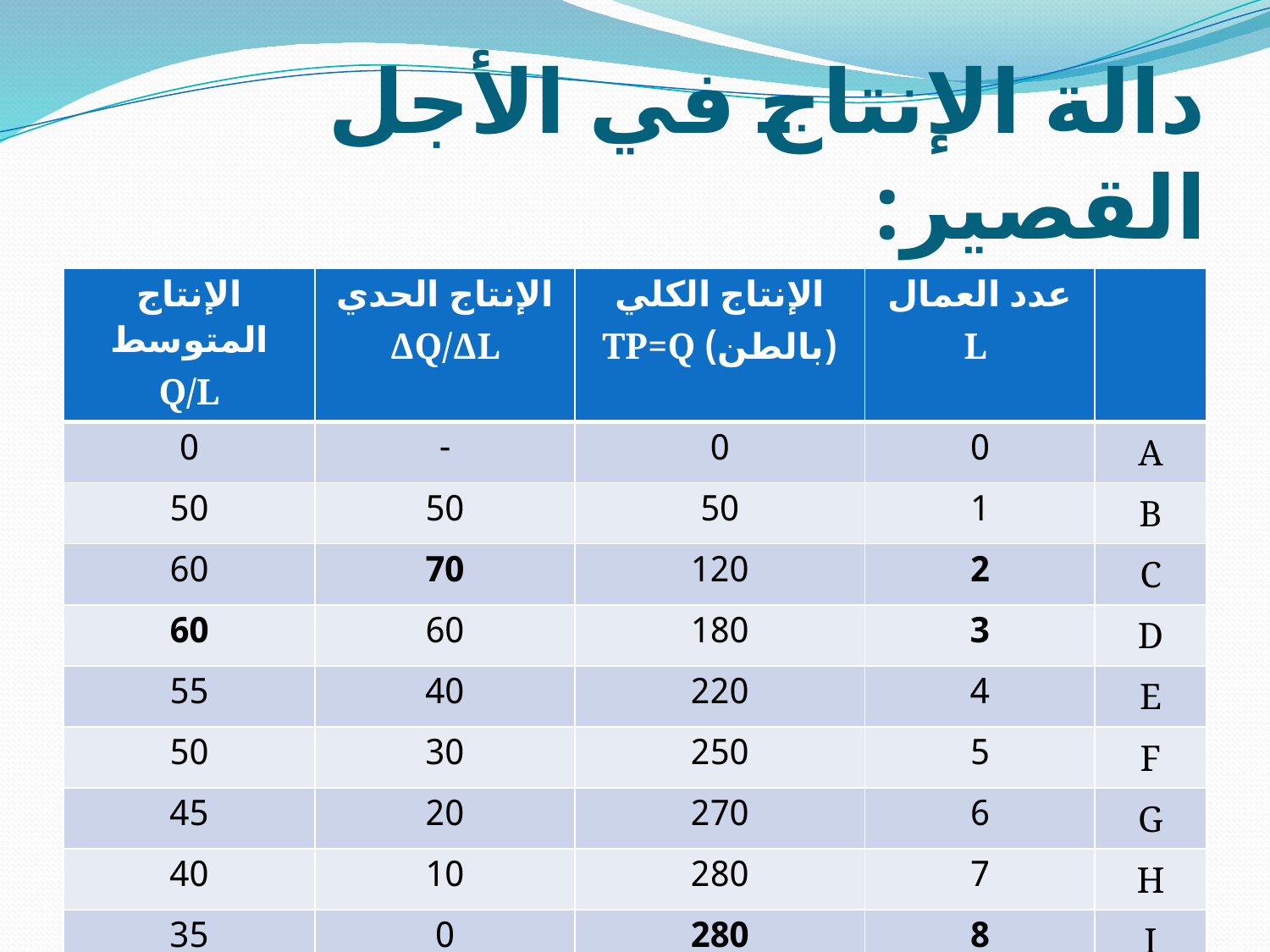

# دالة الإنتاج في الأجل القصير:
| الإنتاج المتوسط Q/L | الإنتاج الحدي ΔQ/ΔL | الإنتاج الكلي (بالطن) TP=Q | عدد العمال L |  |
| --- | --- | --- | --- | --- |
| 0 | - | 0 | 0 | A |
| 50 | 50 | 50 | 1 | B |
| 60 | 70 | 120 | 2 | C |
| 60 | 60 | 180 | 3 | D |
| 55 | 40 | 220 | 4 | E |
| 50 | 30 | 250 | 5 | F |
| 45 | 20 | 270 | 6 | G |
| 40 | 10 | 280 | 7 | H |
| 35 | 0 | 280 | 8 | I |
| 30 | -10 | 270 | 9 | J |
13